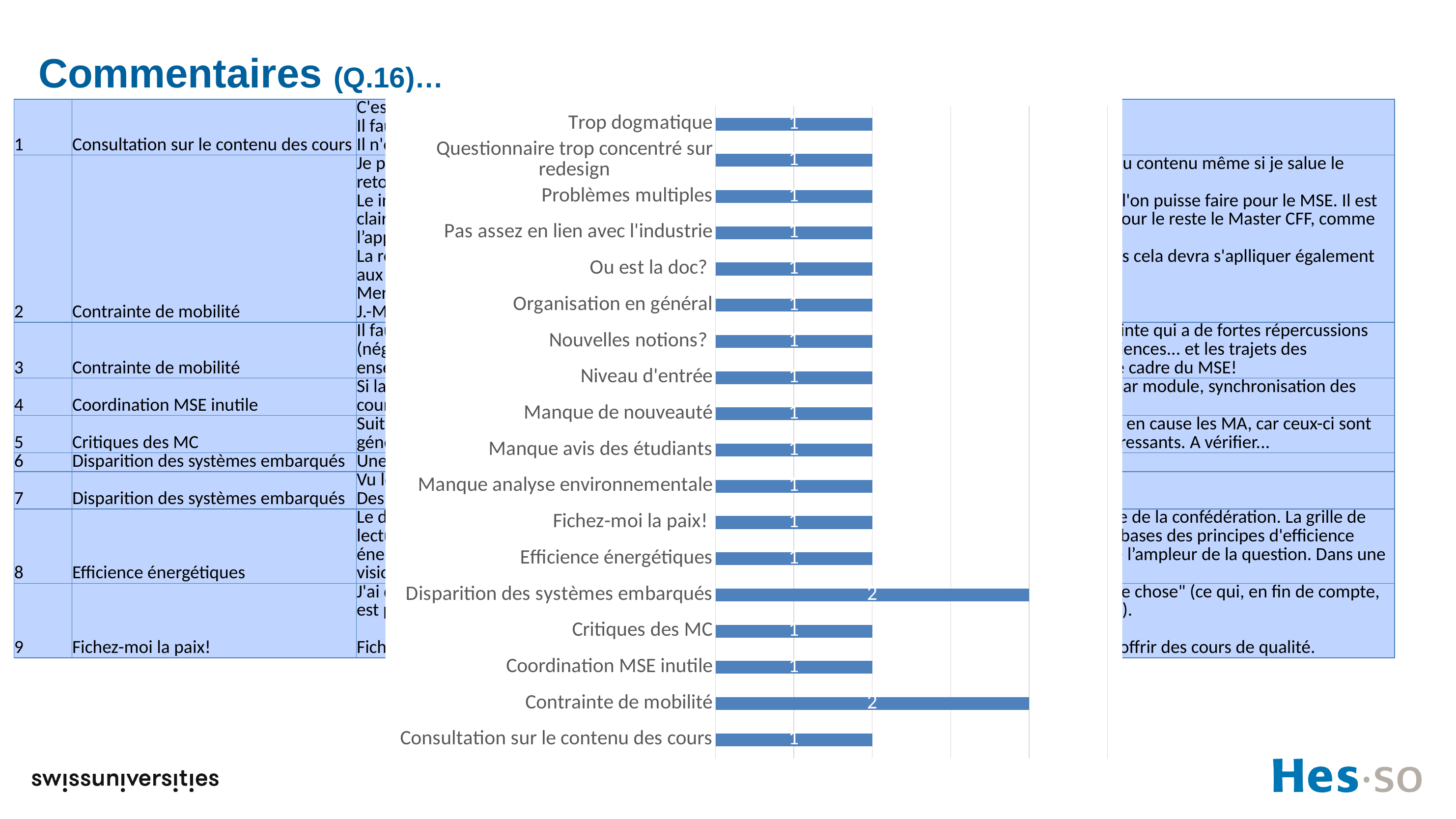

# Commentaires (Q.16)…

### Chart

| Category |  |
|---|---|
| Consultation sur le contenu des cours | 1.0 |
| Contrainte de mobilité | 2.0 |
| Coordination MSE inutile | 1.0 |
| Critiques des MC | 1.0 |
| Disparition des systèmes embarqués | 2.0 |
| Efficience énergétiques | 1.0 |
| Fichez-moi la paix!  | 1.0 |
| Manque analyse environnementale | 1.0 |
| Manque avis des étudiants | 1.0 |
| Manque de nouveauté | 1.0 |
| Niveau d'entrée | 1.0 |
| Nouvelles notions?  | 1.0 |
| Organisation en général | 1.0 |
| Ou est la doc?  | 1.0 |
| Pas assez en lien avec l'industrie | 1.0 |
| Problèmes multiples | 1.0 |
| Questionnaire trop concentré sur redesign | 1.0 |
| Trop dogmatique | 1.0 |
| 1 | Consultation sur le contenu des cours | C'est bien de consulter sur la forme. Il faudrait consulter les enseignants sur le contenu des cours. Il n'est plus possible pour l'enseignant ordinaire de se faire entendre. |
| --- | --- | --- |
| 2 | Contrainte de mobilité | Je penses que les problèmes principaux du Master à la HES-SO sont davantage liés à l'organisation qu'au contenu même si je salue le retour à des profils mieux identifiables par les étudiants et les industriels. Le incessants voyages subits par les étudiants pour assister aux cours ne sont pas la meilleure pub que l'on puisse faire pour le MSE. Il est clair que les cours avec laboratoire doivent être dispensés aux endroits où se trouvent ces labos mais pour le reste le Master CFF, comme l’appelle certains étudiants, représente une perte de temps importante et loin d'un optimum. La réforme proposée va dans le bon sens car le profilage des différentes options doit être plus clair mais cela devra s'aplliquer également aux contenus et pas seulement aux dénominations. Merci pour le travail et bon courage. J.-M. Boéchat |
| 3 | Contrainte de mobilité | Il faut aller plus loin dans la remise en question. la centralisation des master à Lausanne est une contrainte qui a de fortes répercussions (négatives) sur la qualité du MSE. On ne dispose d'aucun équipement technique (pas de labos, d'expériences... et les trajets des enseignants et des étudiants sont épuisants. Expérience faite, je vais bientôt cesser d'enseigner dans le cadre du MSE! |
| 4 | Coordination MSE inutile | Si la coordination avec le MSE Suisse ne montre que des contraintes, elle est inutile (nombre de profs par module, synchronisation des cours sur ZH et LS). |
| 5 | Critiques des MC | Suite aux diverses discussions que j'ai eu et que j'ai avec les étudiants, je trouve dommage de remettre en cause les MA, car ceux-ci sont généralement très bien appréciés. Les critiques que j'entends viennent plutôt du côté des MC peu intéressants. A vérifier... |
| 6 | Disparition des systèmes embarqués | Une fois encore, la disparition des systèmes embarqués n'est pas tolérable. |
| 7 | Disparition des systèmes embarqués | Vu le nombre d'inscrit en embarqué, 0ù est passé cette orientation. Des bachelors existent, mais pas de master. |
| 8 | Efficience énergétiques | Le défi d'accompagner les entreprises dans le tournant énergétique fait partie intégrante de la stratégie de la confédération. La grille de lecture des cours proposé ne le démontre pas. La plupart de nos élèves sorte sans avoir les notions de bases des principes d'efficience énergétique des processus industriel et les industries commencent seulement à prendre conscience de l’ampleur de la question. Dans une vision d'avenir nous nous de faire progresser cette thématique. |
| 9 | Fichez-moi la paix! | J'ai déjà émis tout le mal que je pensais à propos des politiciens qui se sentent obligés "de faire quelque chose" (ce qui, en fin de compte, est peut-être louable, mais cela se transforme inévitablement en "il faut leur faire faire quelque chose"). Fichez-moi la paix et laissez-moi me concentrer sur mon enseignement pour que je puisse continuer à offrir des cours de qualité. |